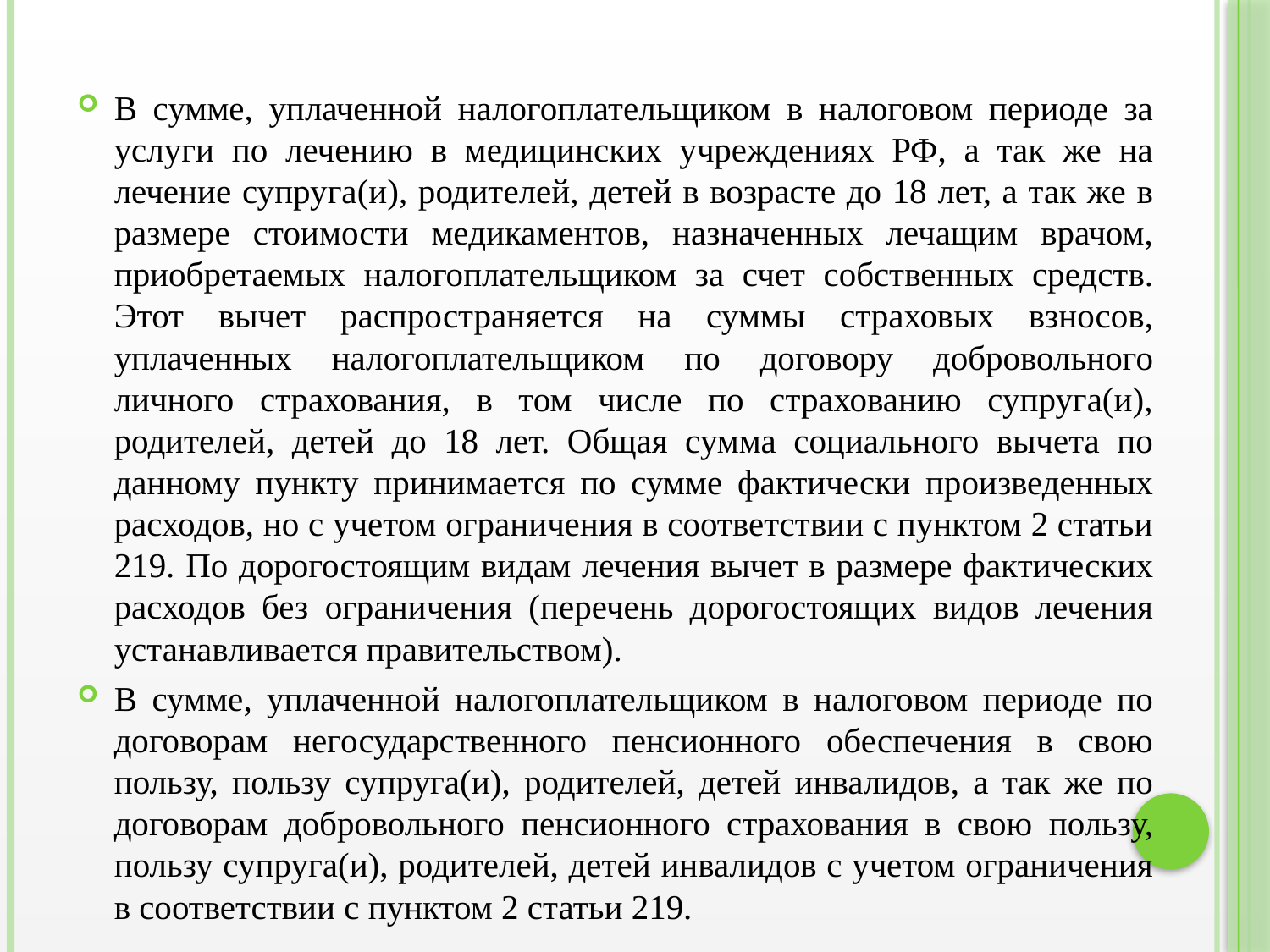

В сумме, уплаченной налогоплательщиком в налоговом периоде за услуги по лечению в медицинских учреждениях РФ, а так же на лечение супруга(и), родителей, детей в возрасте до 18 лет, а так же в размере стоимости медикаментов, назначенных лечащим врачом, приобретаемых налогоплательщиком за счет собственных средств. Этот вычет распространяется на суммы страховых взносов, уплаченных налогоплательщиком по договору добровольного личного страхования, в том числе по страхованию супруга(и), родителей, детей до 18 лет. Общая сумма социального вычета по данному пункту принимается по сумме фактически произведенных расходов, но с учетом ограничения в соответствии с пунктом 2 статьи 219. По дорогостоящим видам лечения вычет в размере фактических расходов без ограничения (перечень дорогостоящих видов лечения устанавливается правительством).
В сумме, уплаченной налогоплательщиком в налоговом периоде по договорам негосударственного пенсионного обеспечения в свою пользу, пользу супруга(и), родителей, детей инвалидов, а так же по договорам добровольного пенсионного страхования в свою пользу, пользу супруга(и), родителей, детей инвалидов с учетом ограничения в соответствии с пунктом 2 статьи 219.